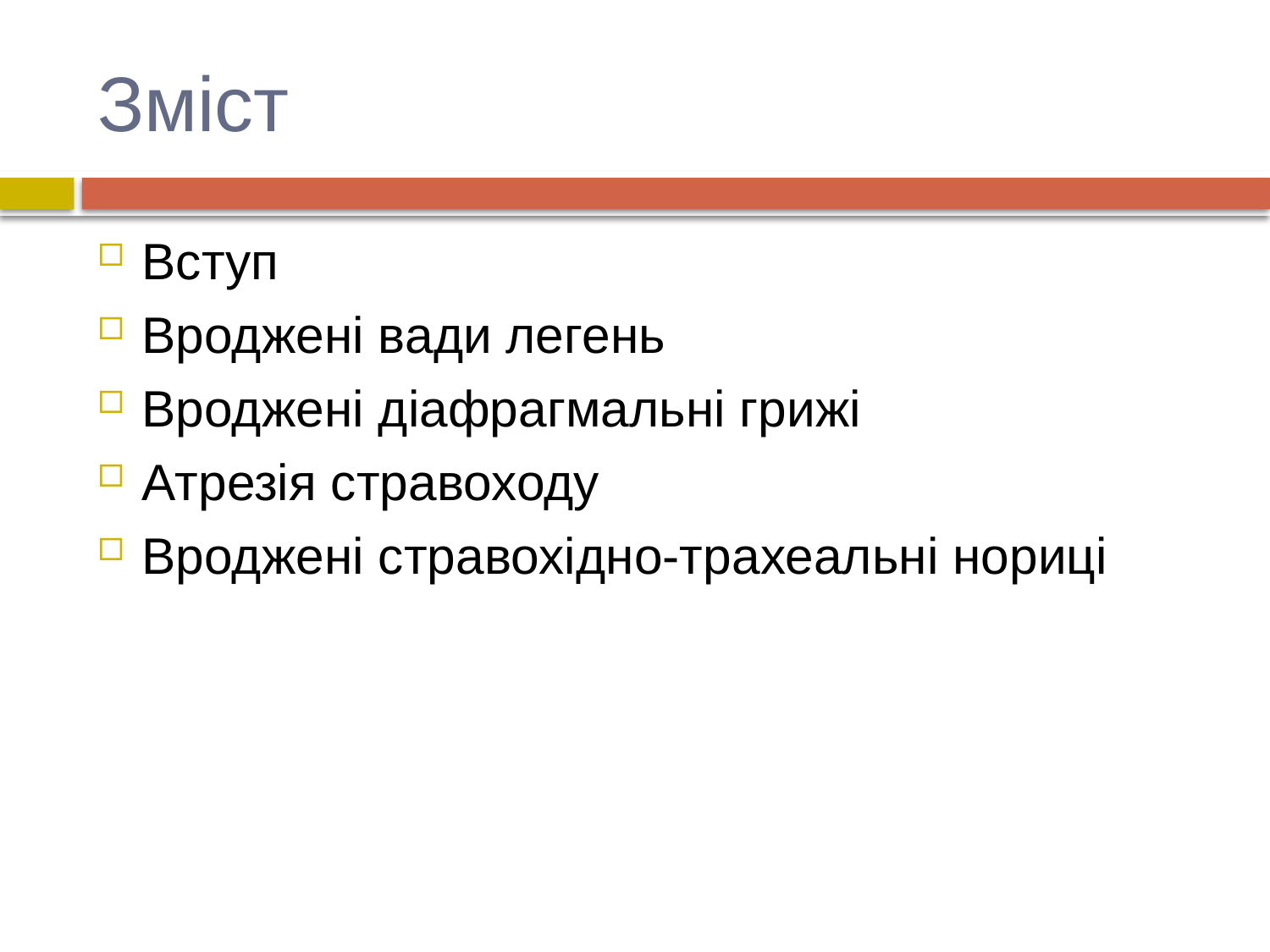

# Зміст
Вступ
Вроджені вади легень
Вроджені діафрагмальні грижі
Атрезія стравоходу
Вроджені стравохідно-трахеальні нориці